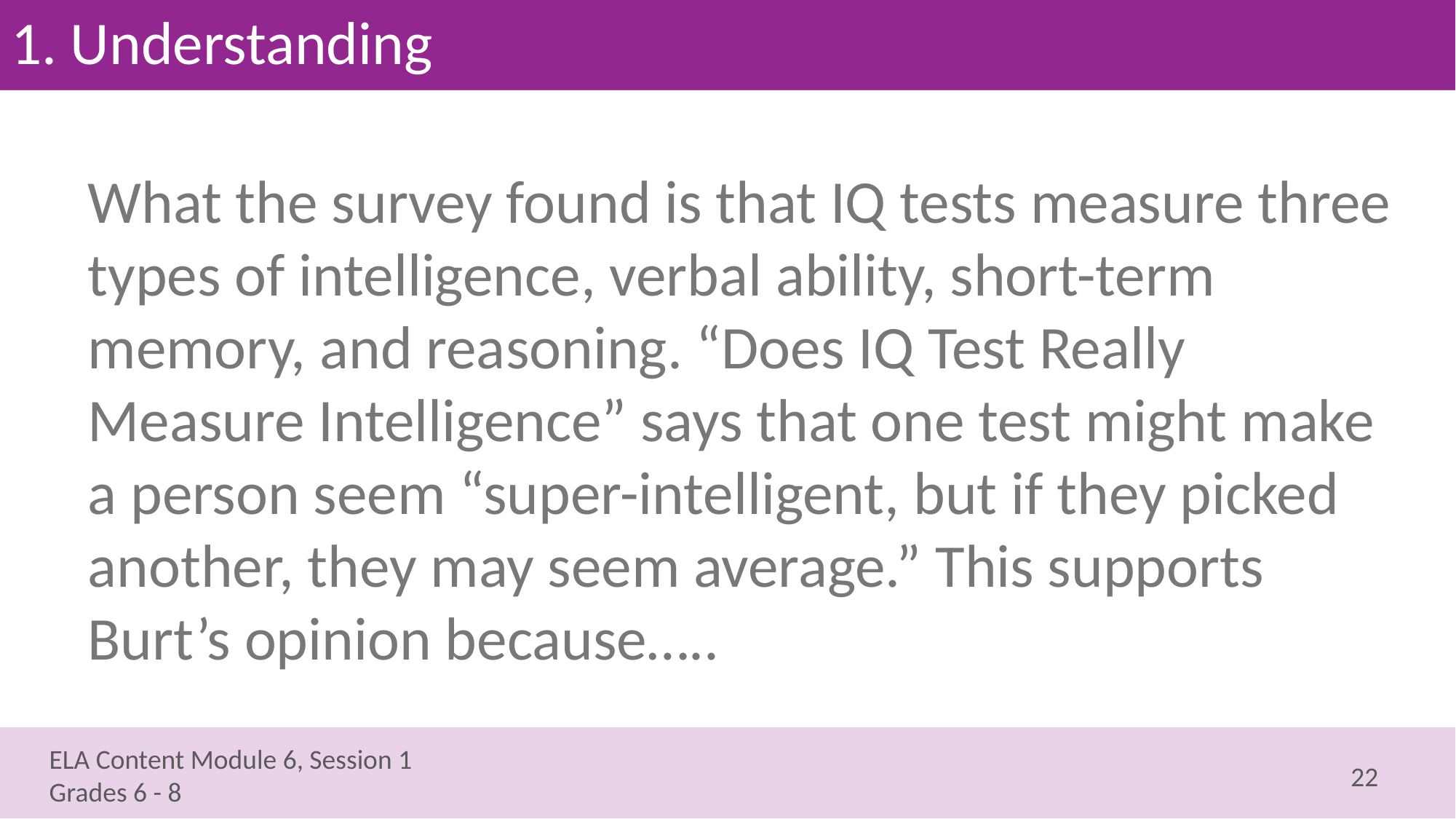

# 1. Understanding

What the survey found is that IQ tests measure three types of intelligence, verbal ability, short-term memory, and reasoning. “Does IQ Test Really Measure Intelligence” says that one test might make a person seem “super-intelligent, but if they picked another, they may seem average.” This supports Burt’s opinion because…..
22